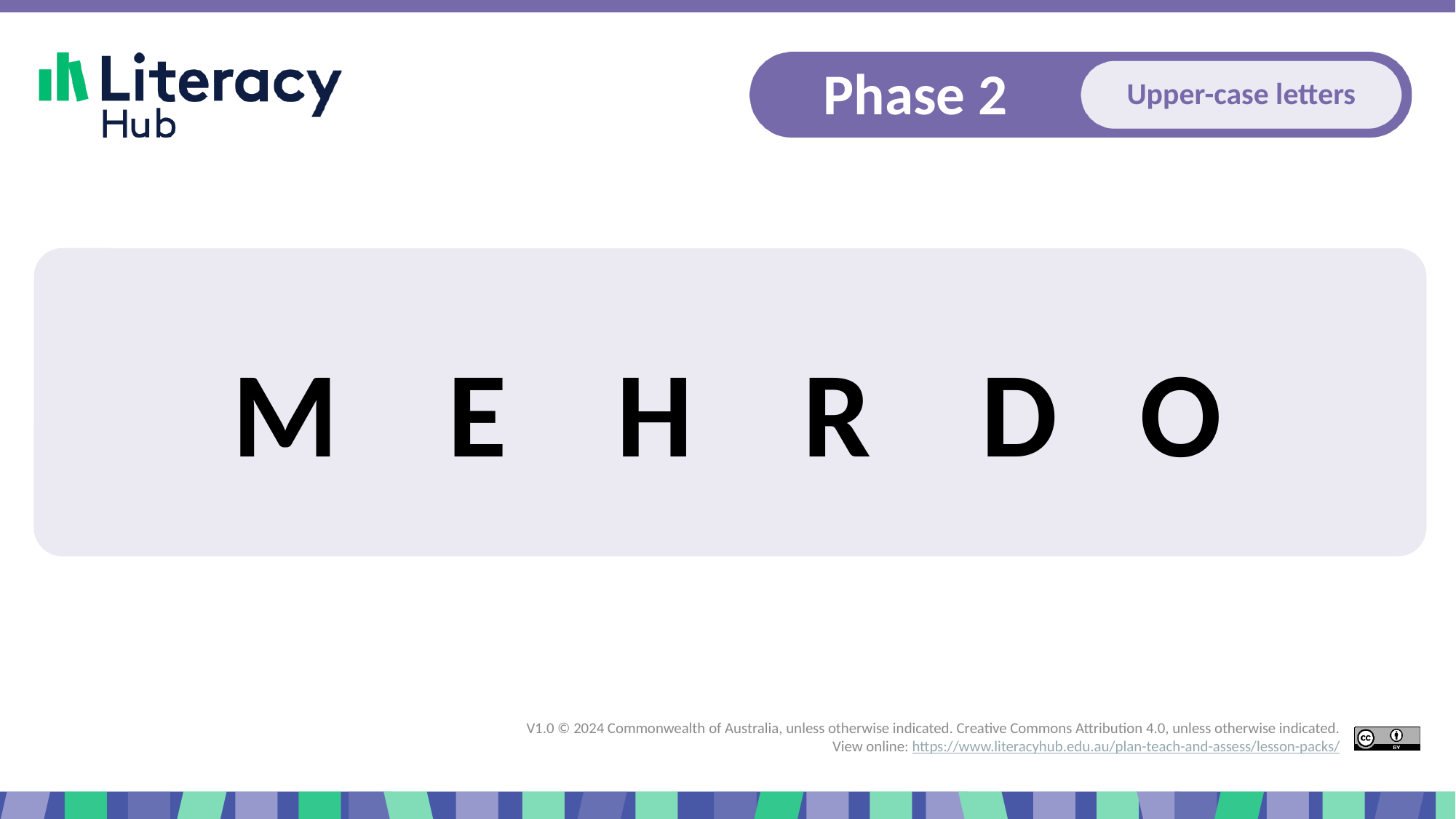

# Slide 1 Upper-case letters M    E    H    R    D    O
M    E    H    R    D   O